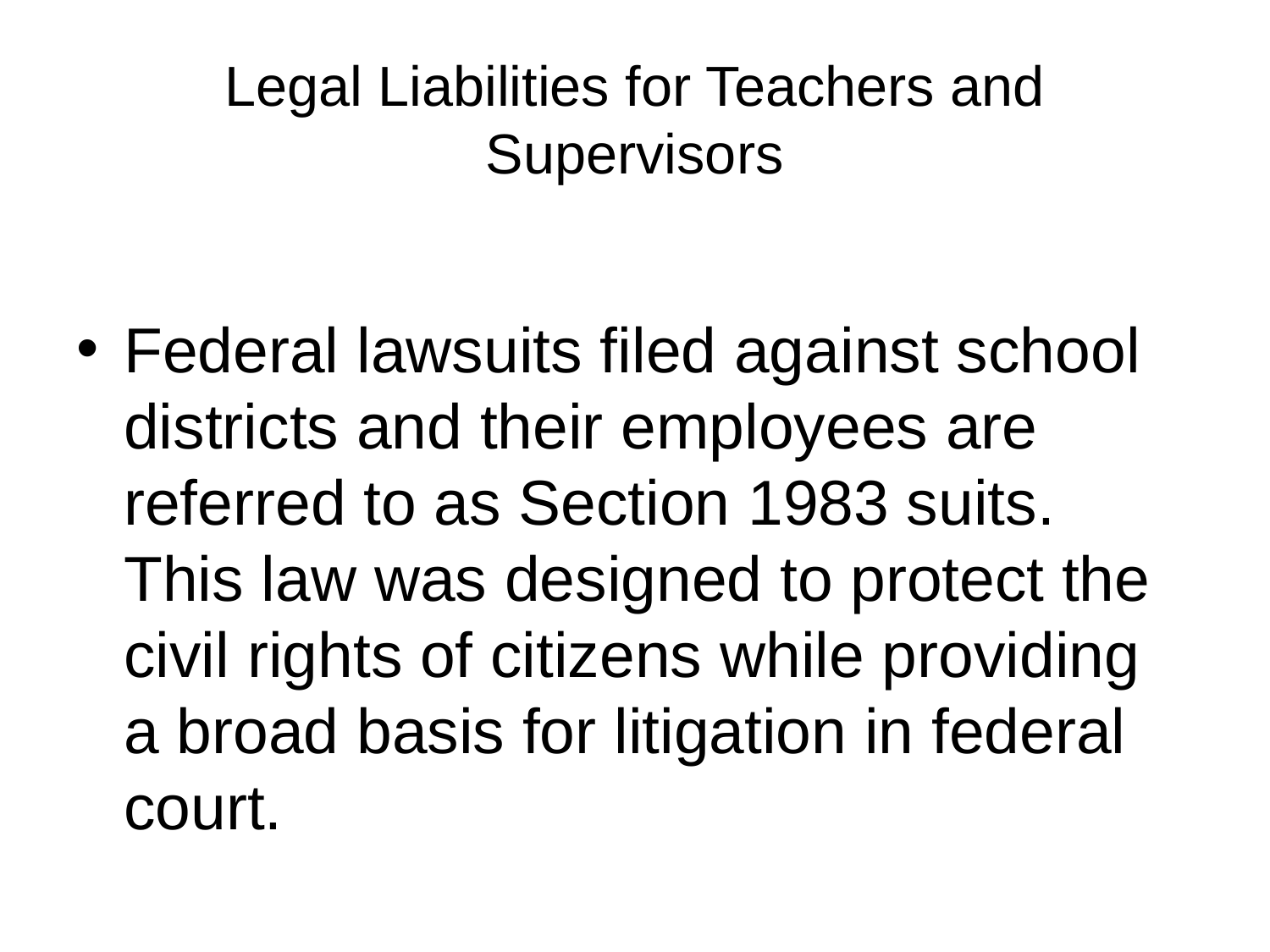

# Legal Liabilities for Teachers and Supervisors

Federal lawsuits filed against school districts and their employees are referred to as Section 1983 suits.  This law was designed to protect the civil rights of citizens while providing a broad basis for litigation in federal court.